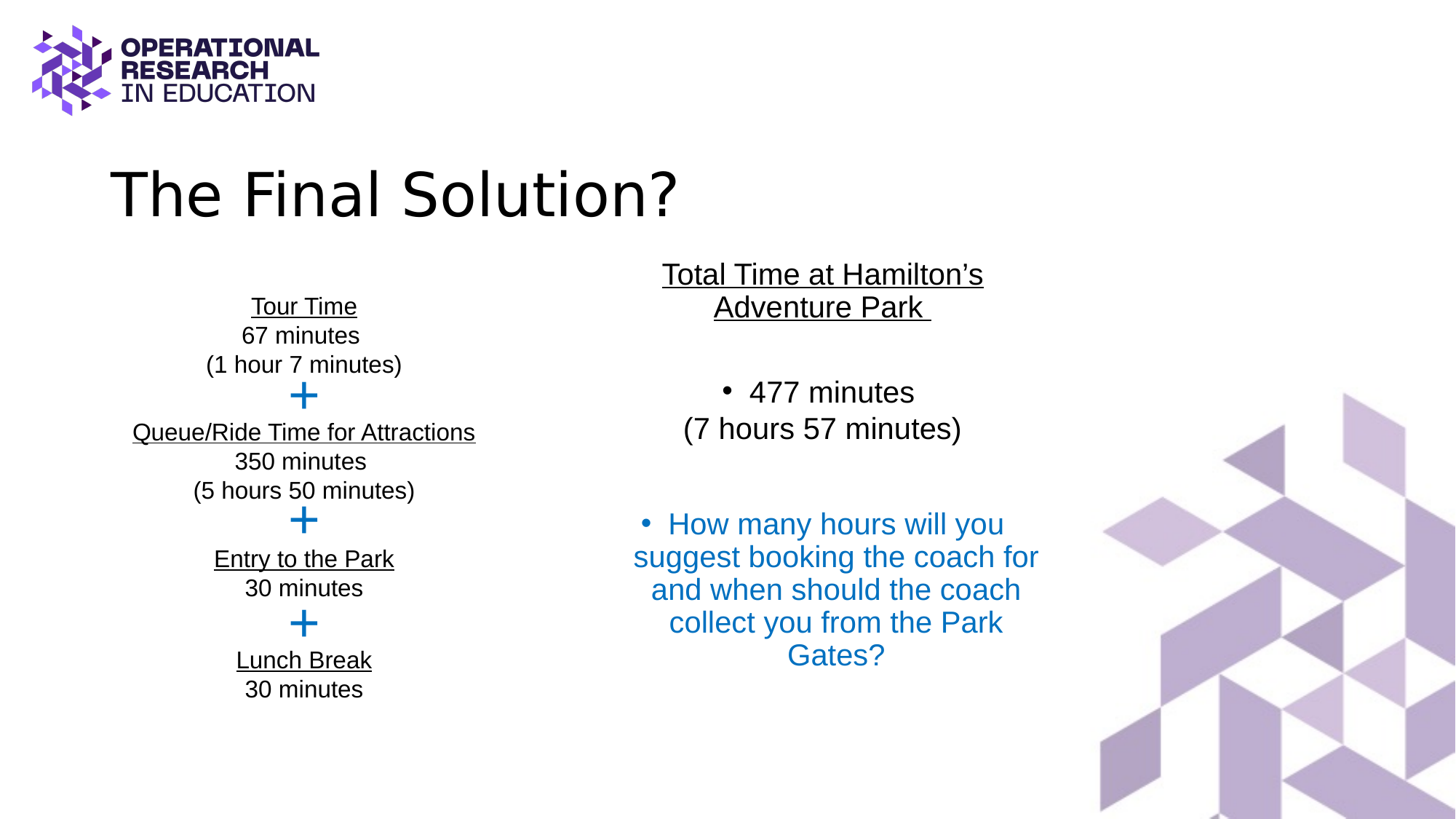

# The Final Solution?
Total Time at Hamilton’s Adventure Park

477 minutes
(7 hours 57 minutes)

How many hours will you suggest booking the coach for and when should the coach collect you from the Park Gates?

Tour Time
67 minutes
(1 hour 7 minutes)
+
Queue/Ride Time for Attractions
350 minutes
(5 hours 50 minutes)
+
Entry to the Park
30 minutes
+
Lunch Break
30 minutes